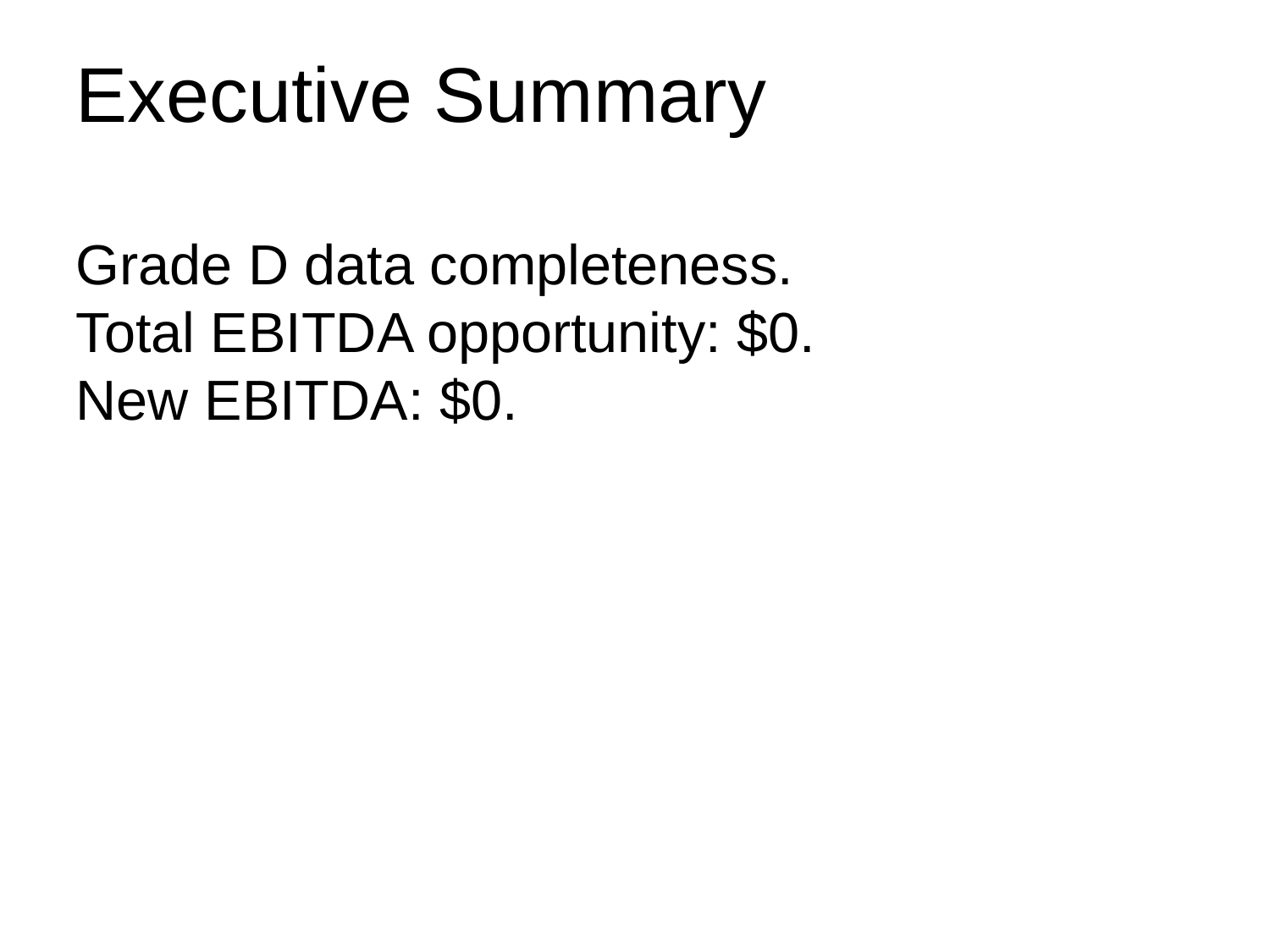

# Executive Summary
Grade D data completeness.
Total EBITDA opportunity: $0.
New EBITDA: $0.